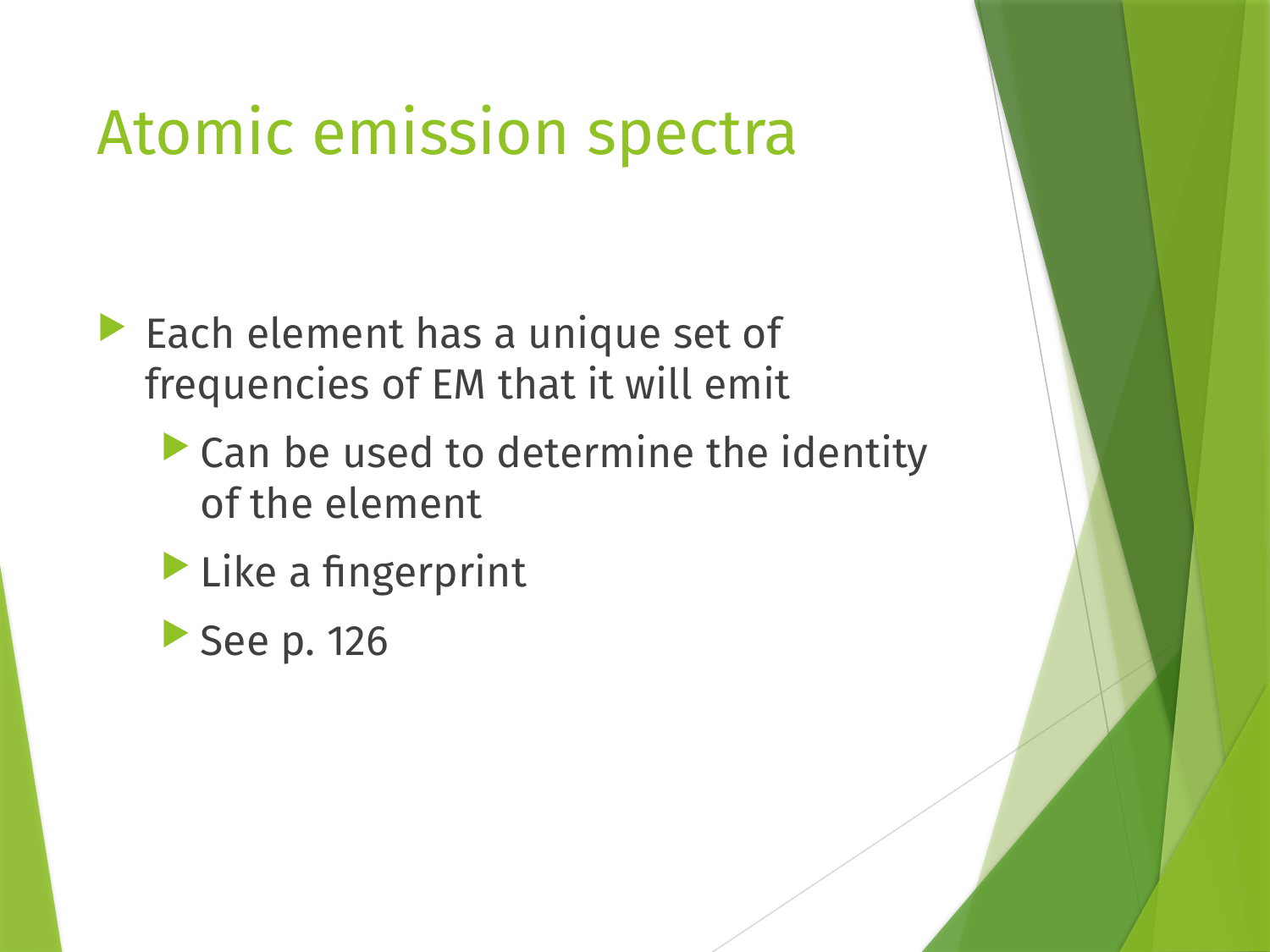

# Atomic emission spectra
Each element has a unique set of frequencies of EM that it will emit
Can be used to determine the identity of the element
Like a fingerprint
See p. 126